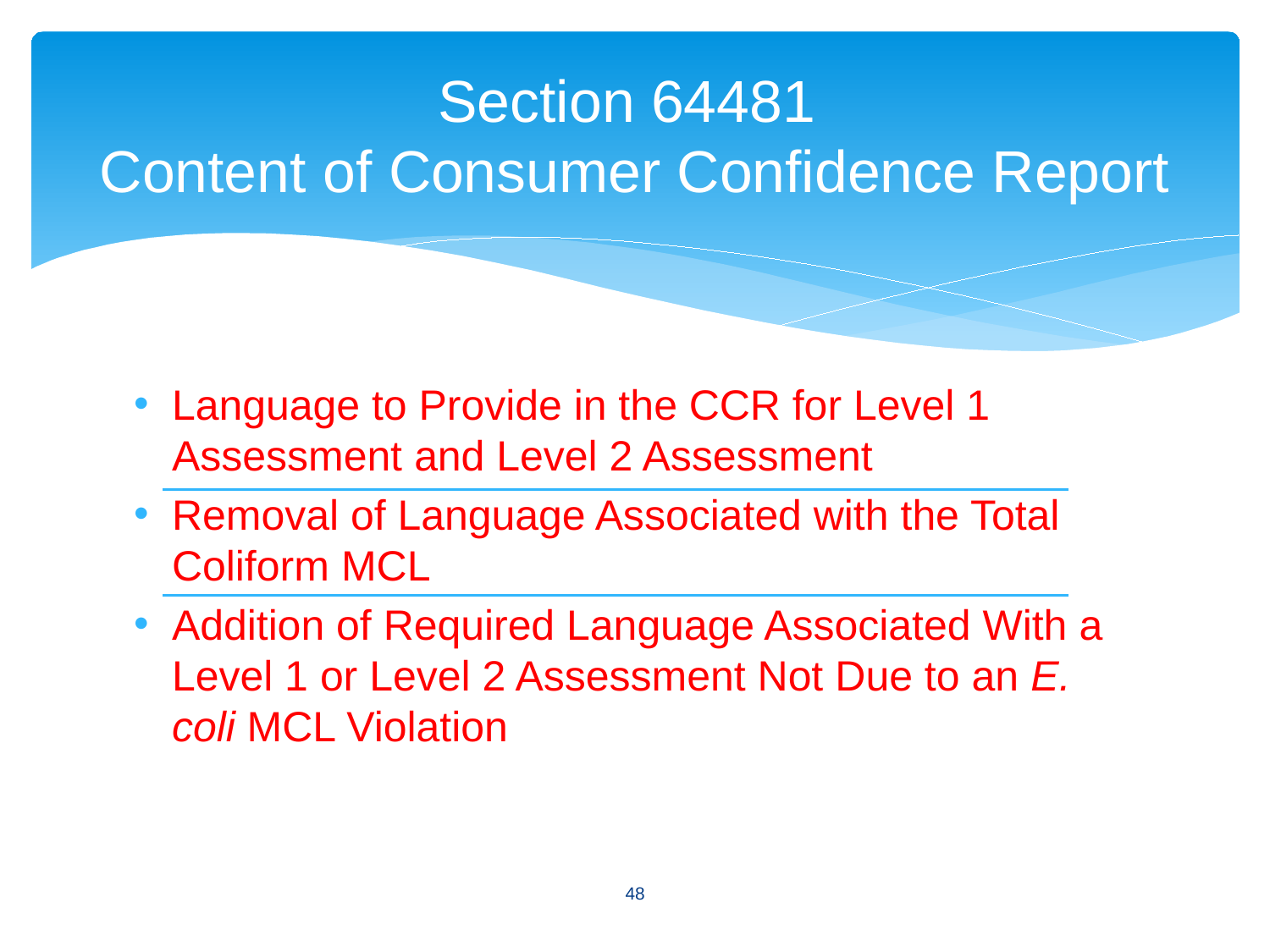

# Section 64481 Content of Consumer Confidence Report
Language to Provide in the CCR for Level 1 Assessment and Level 2 Assessment
Removal of Language Associated with the Total Coliform MCL
Addition of Required Language Associated With a Level 1 or Level 2 Assessment Not Due to an E. coli MCL Violation
48